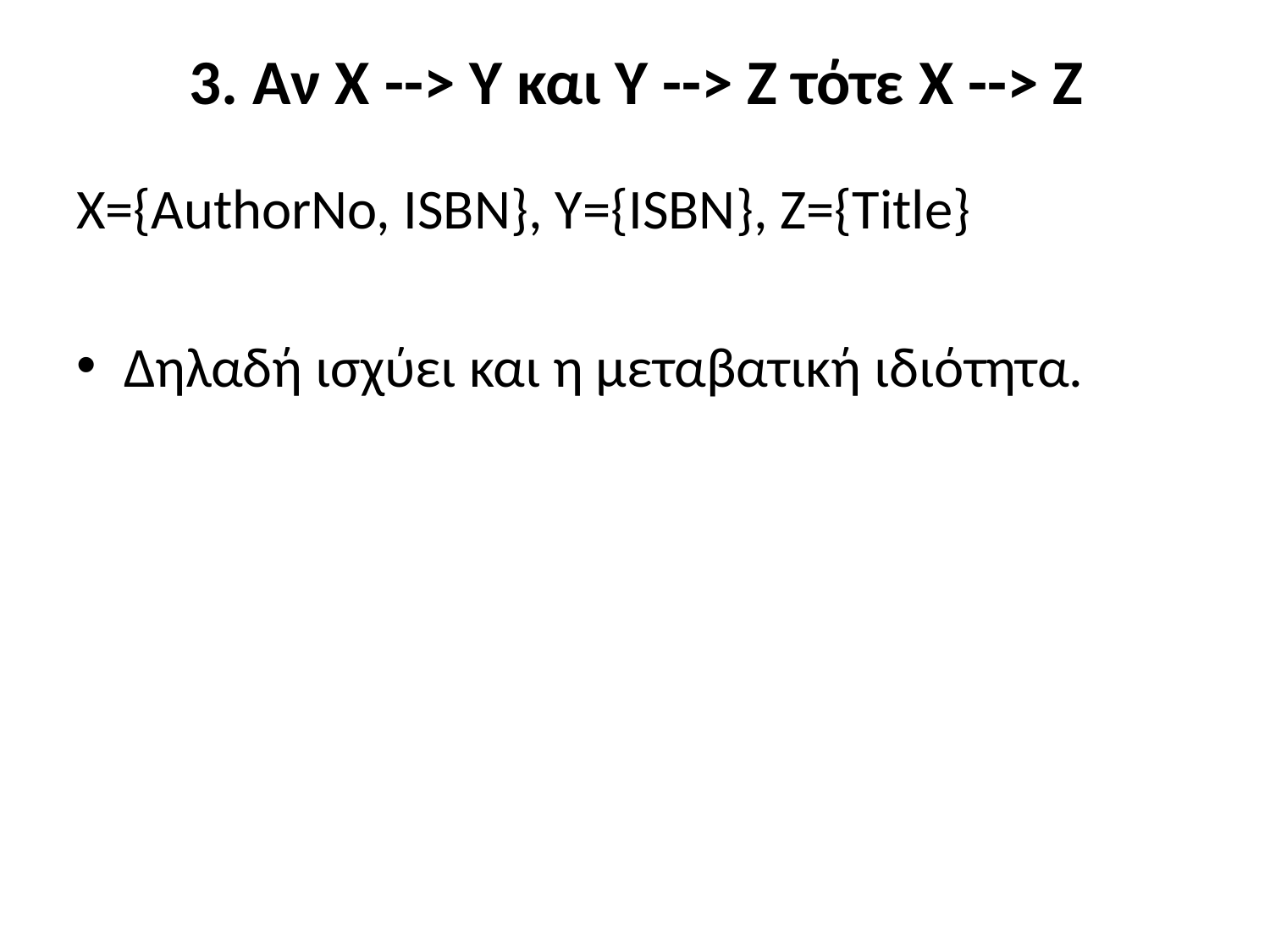

# 3. Αν X --> Υ και Υ --> Ζ τότε Χ --> Ζ
X={AuthorNo, ISBN}, Y={ISBN}, Z={Title}

Δηλαδή ισχύει και η μεταβατική ιδιότητα.